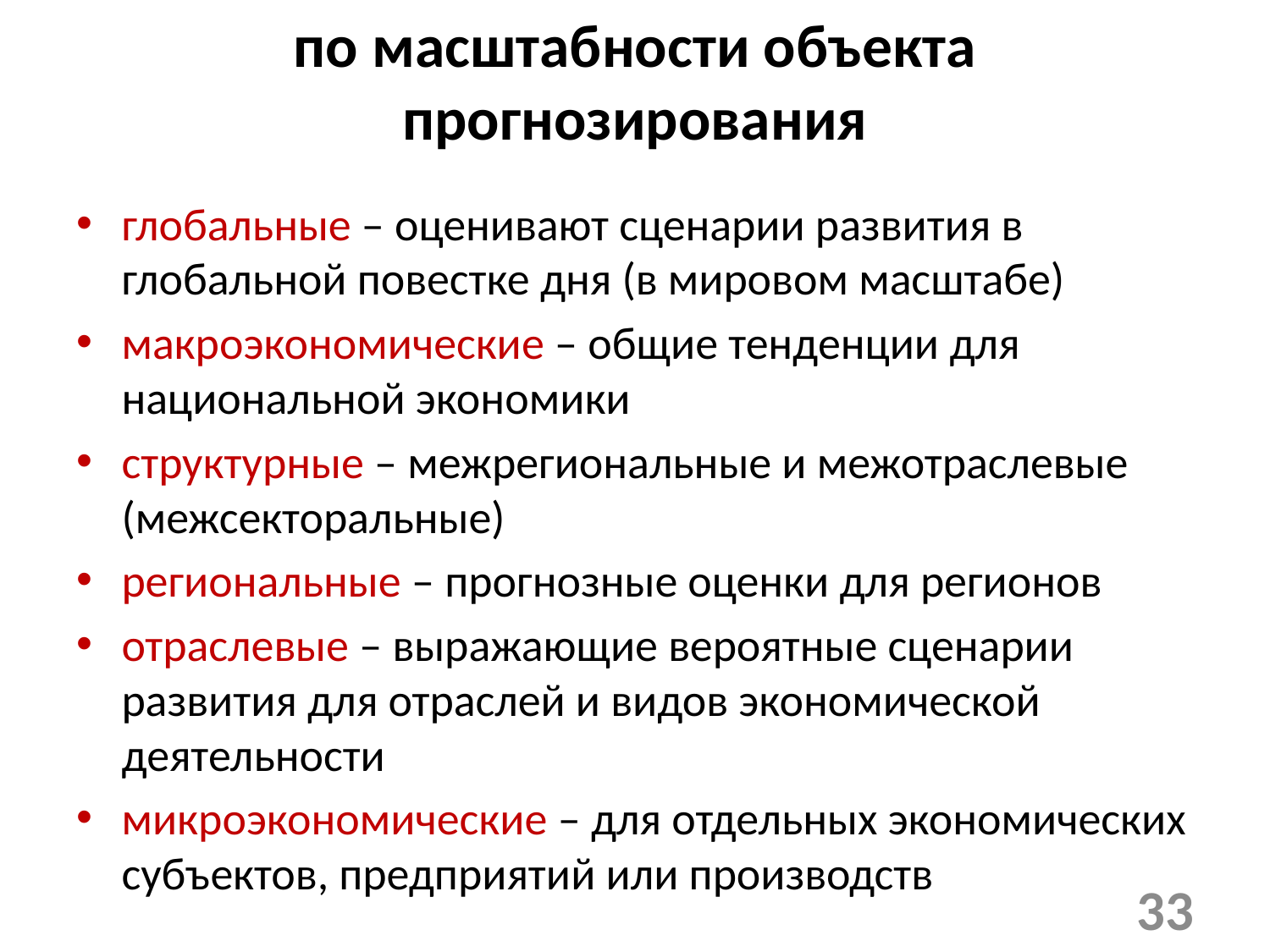

# по масштабности объекта прогнозирования
глобальные – оценивают сценарии развития в глобальной повестке дня (в мировом масштабе)
макроэкономические – общие тенденции для национальной экономики
структурные – межрегиональные и межотраслевые (межсекторальные)
региональные – прогнозные оценки для регионов
отраслевые – выражающие вероятные сценарии развития для отраслей и видов экономической деятельности
микроэкономические – для отдельных экономических субъектов, предприятий или производств

33